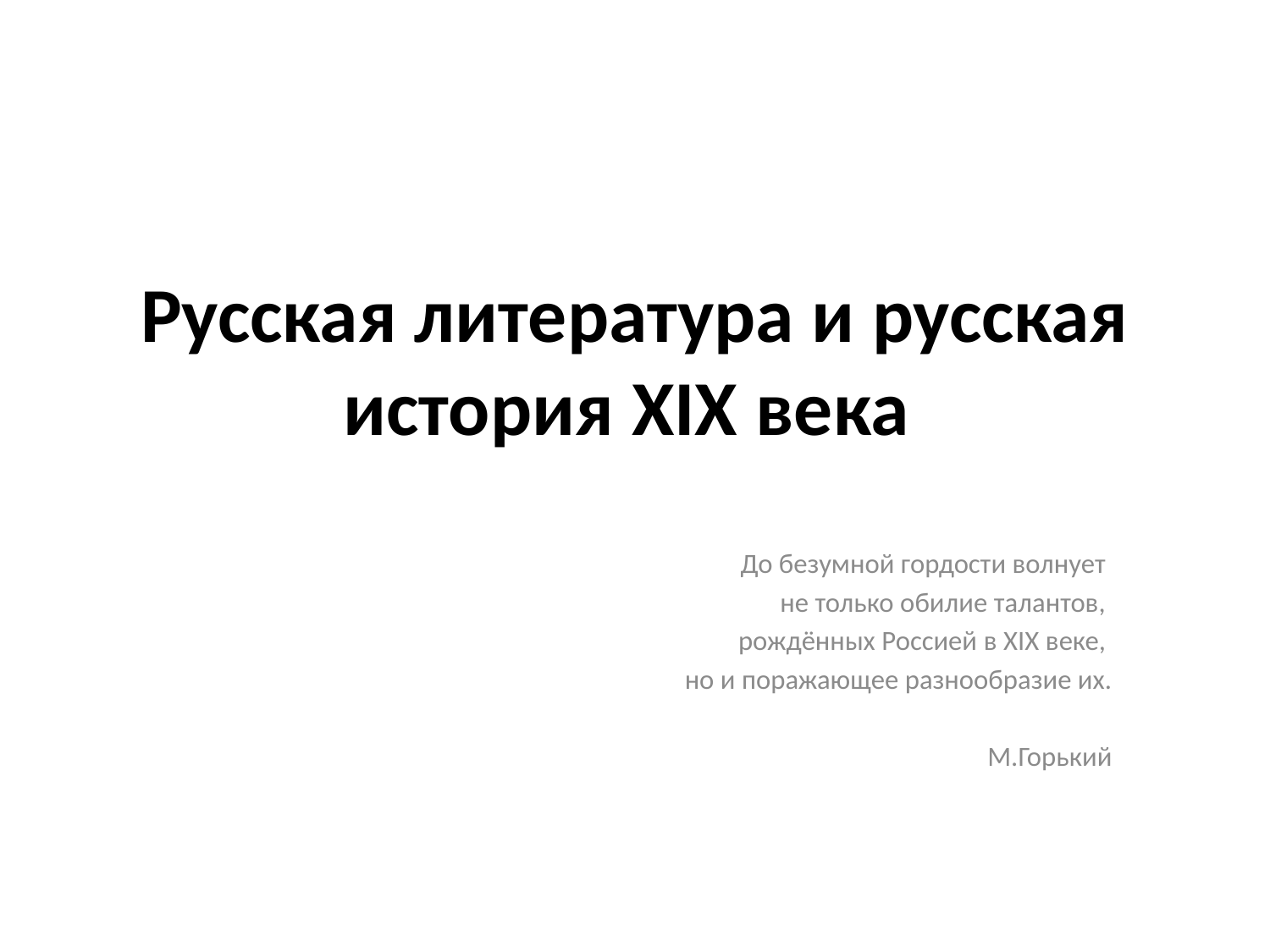

# Русская литература и русская история XIX века
До безумной гордости волнует
не только обилие талантов,
рождённых Россией в XIX веке,
но и поражающее разнообразие их.

М.Горький